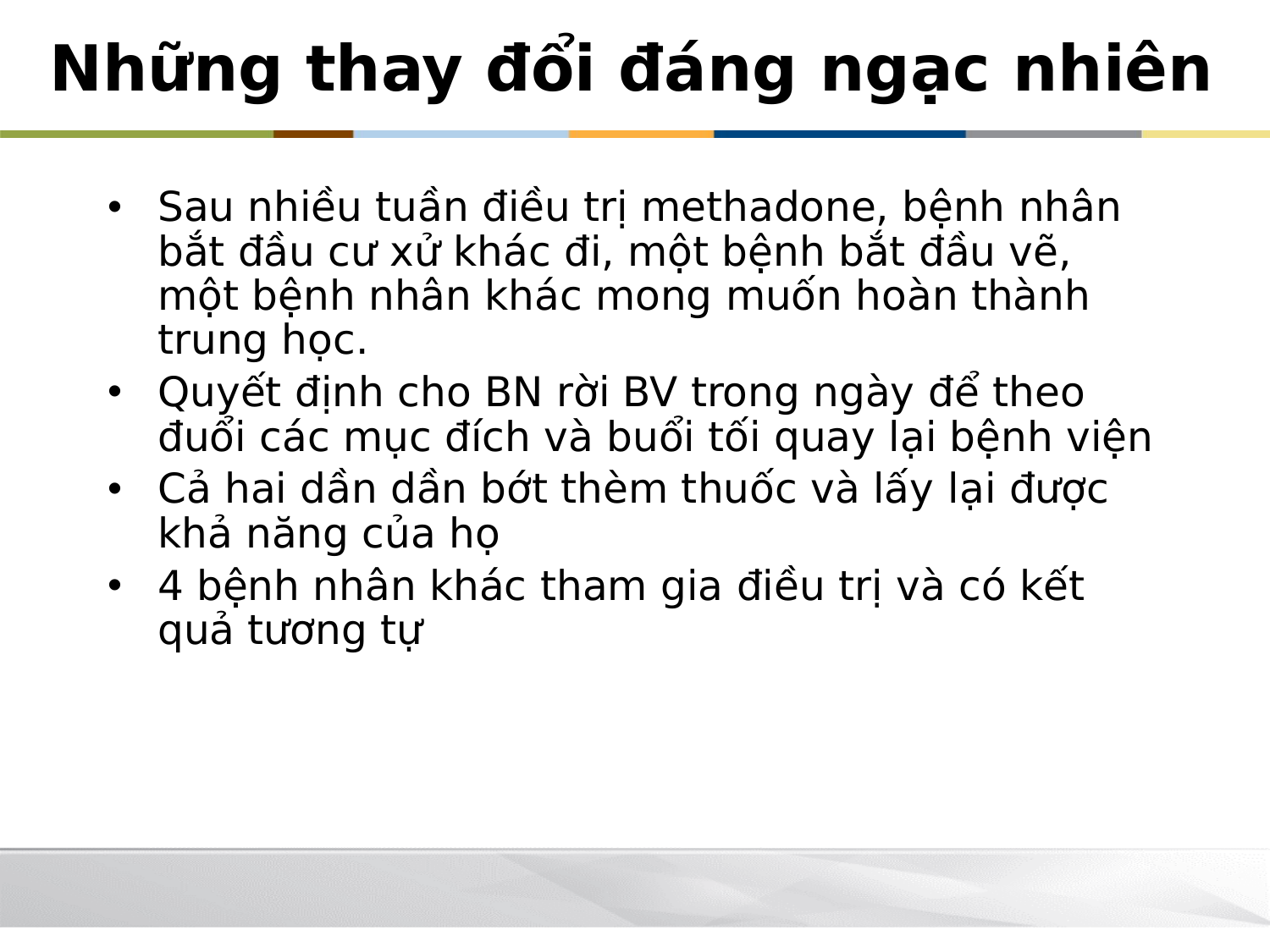

Những thay đổi đáng ngạc nhiên
Sau nhiều tuần điều trị methadone, bệnh nhân bắt đầu cư xử khác đi, một bệnh bắt đầu vẽ, một bệnh nhân khác mong muốn hoàn thành trung học.
Quyết định cho BN rời BV trong ngày để theo đuổi các mục đích và buổi tối quay lại bệnh viện
Cả hai dần dần bớt thèm thuốc và lấy lại được khả năng của họ
4 bệnh nhân khác tham gia điều trị và có kết quả tương tự